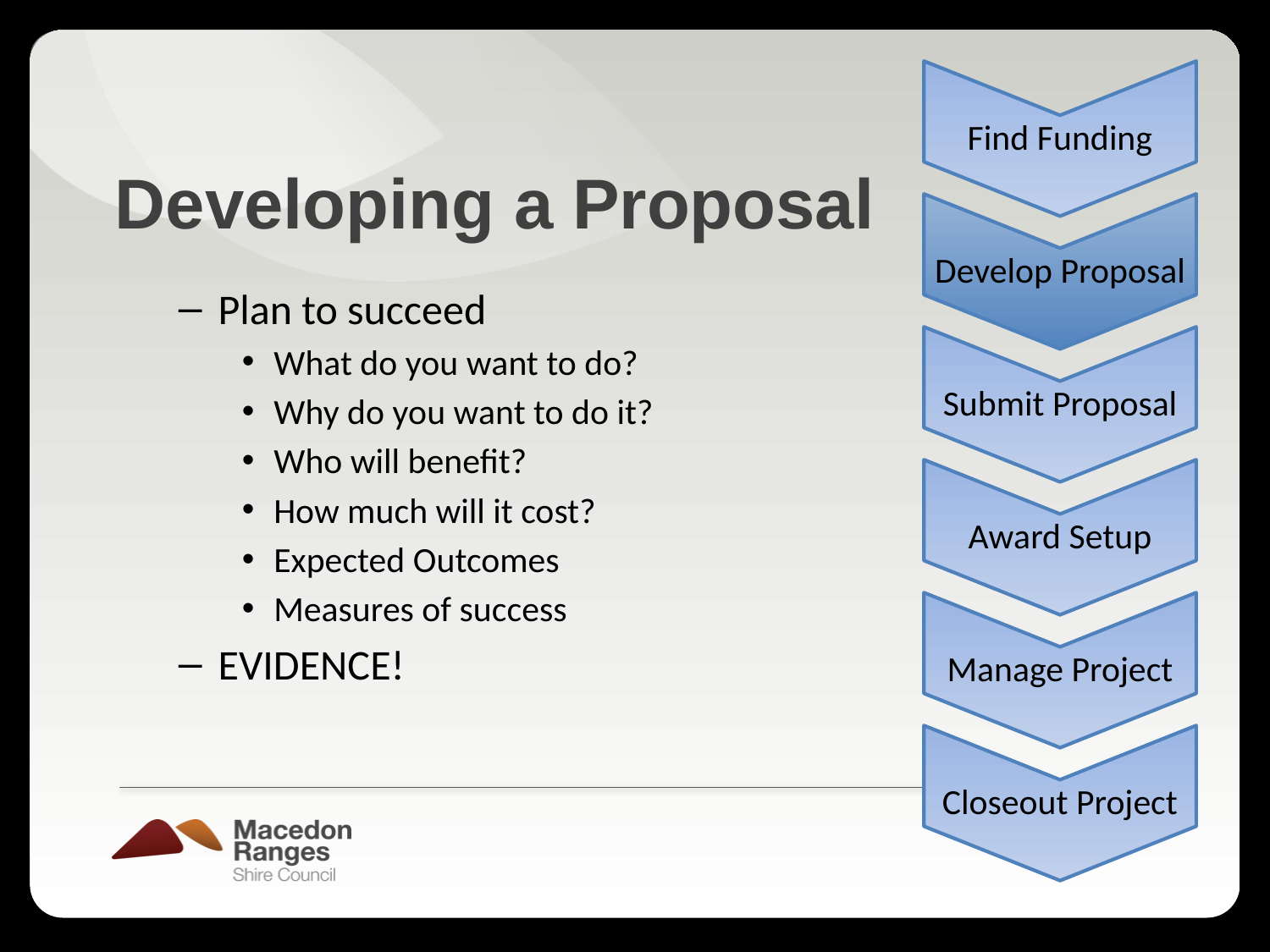

Find Funding
Develop Proposal
Submit Proposal
Award Setup
Manage Project
Closeout Project
# Developing a Proposal
Plan to succeed
What do you want to do?
Why do you want to do it?
Who will benefit?
How much will it cost?
Expected Outcomes
Measures of success
EVIDENCE!